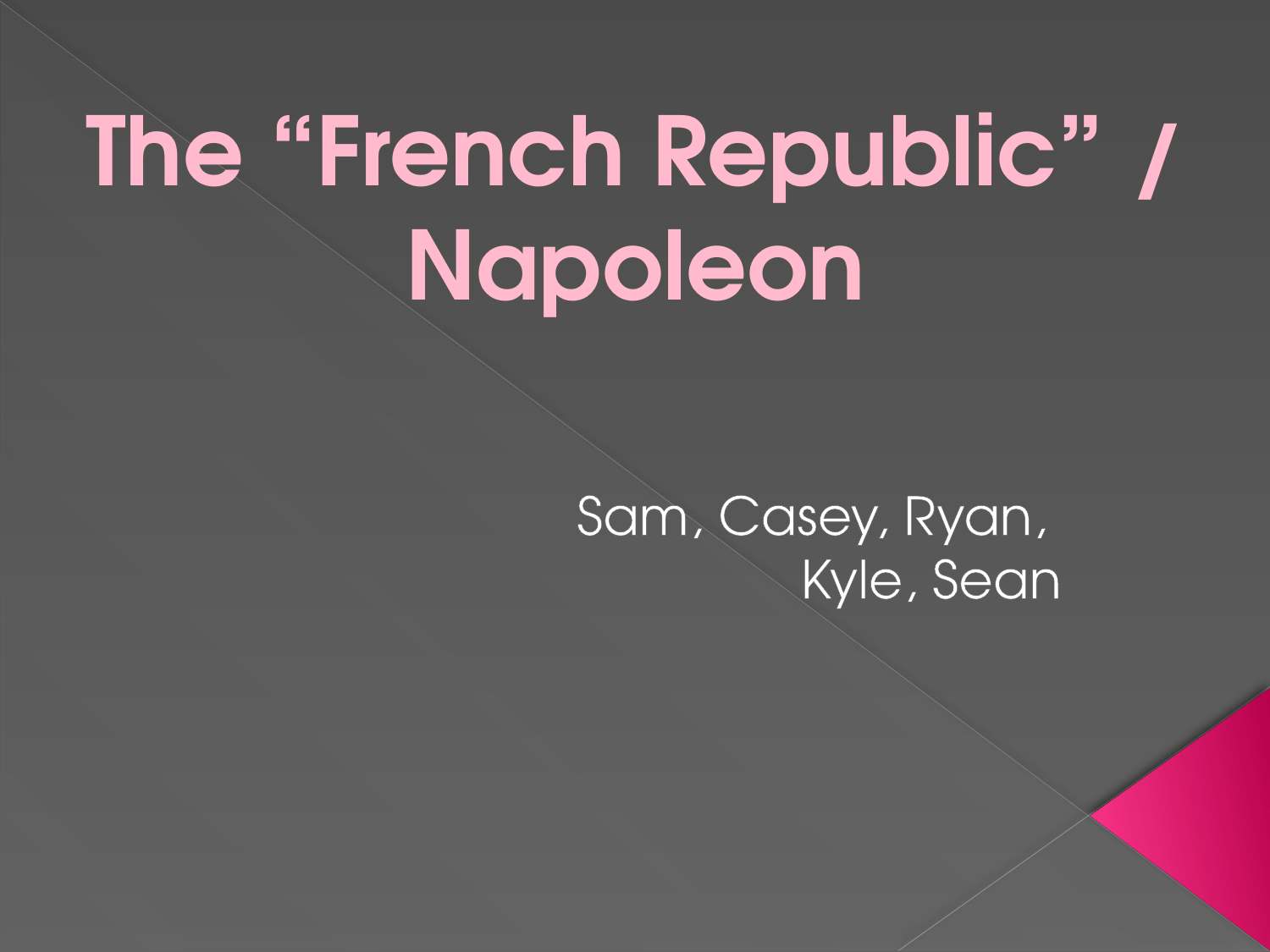

The “French Republic” / Napoleon
Sam, Casey, Ryan,
Kyle, Sean